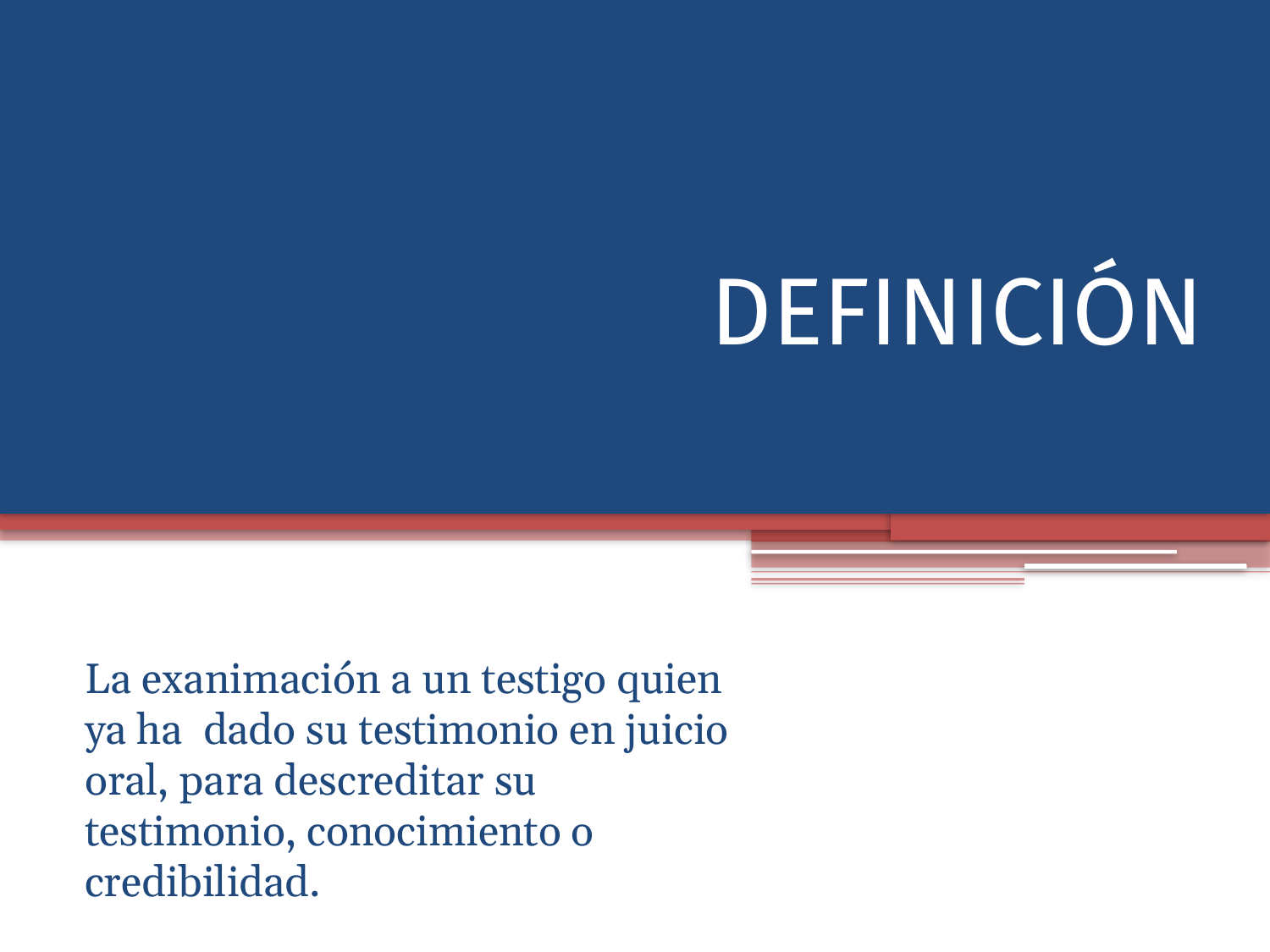

# DEFINICIÓN
La exanimación a un testigo quien ya ha  dado su testimonio en juicio oral, para descreditar su testimonio, conocimiento o credibilidad.